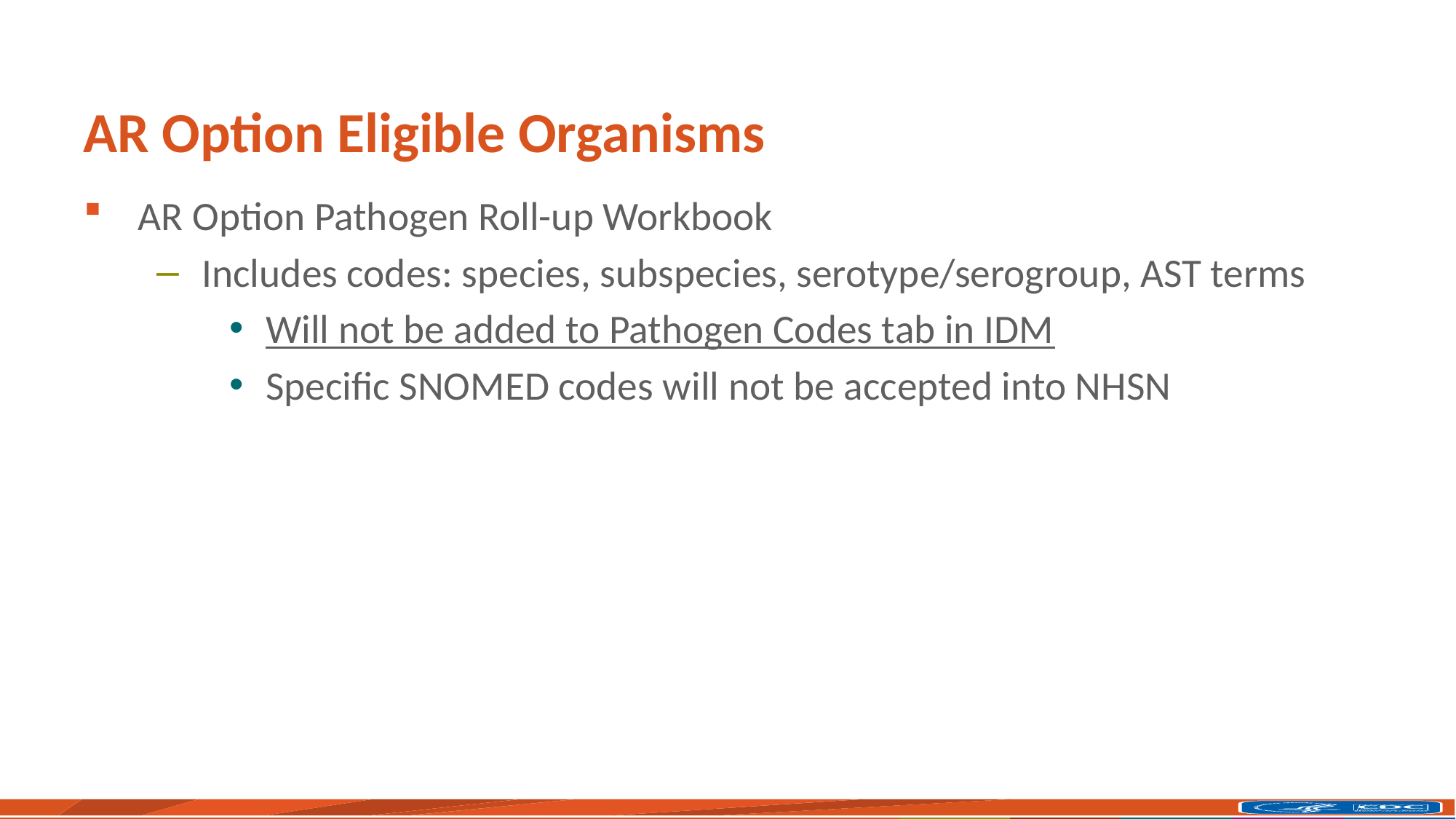

# AR Option Eligible Organisms
AR Option Pathogen Roll-up Workbook
Includes codes: species, subspecies, serotype/serogroup, AST terms
Will not be added to Pathogen Codes tab in IDM
Specific SNOMED codes will not be accepted into NHSN